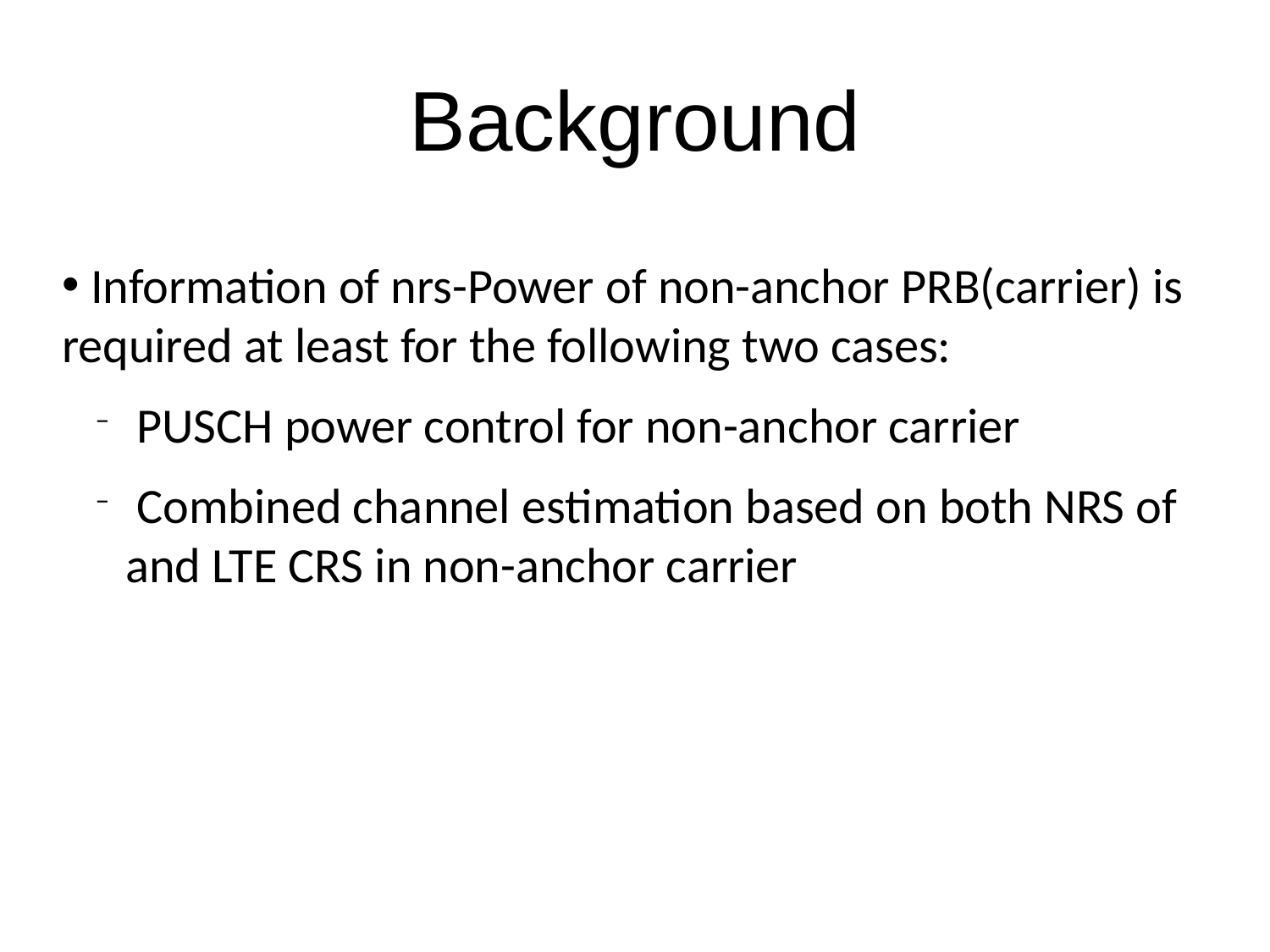

# Background
 Information of nrs-Power of non-anchor PRB(carrier) is required at least for the following two cases:
 PUSCH power control for non-anchor carrier
 Combined channel estimation based on both NRS of and LTE CRS in non-anchor carrier